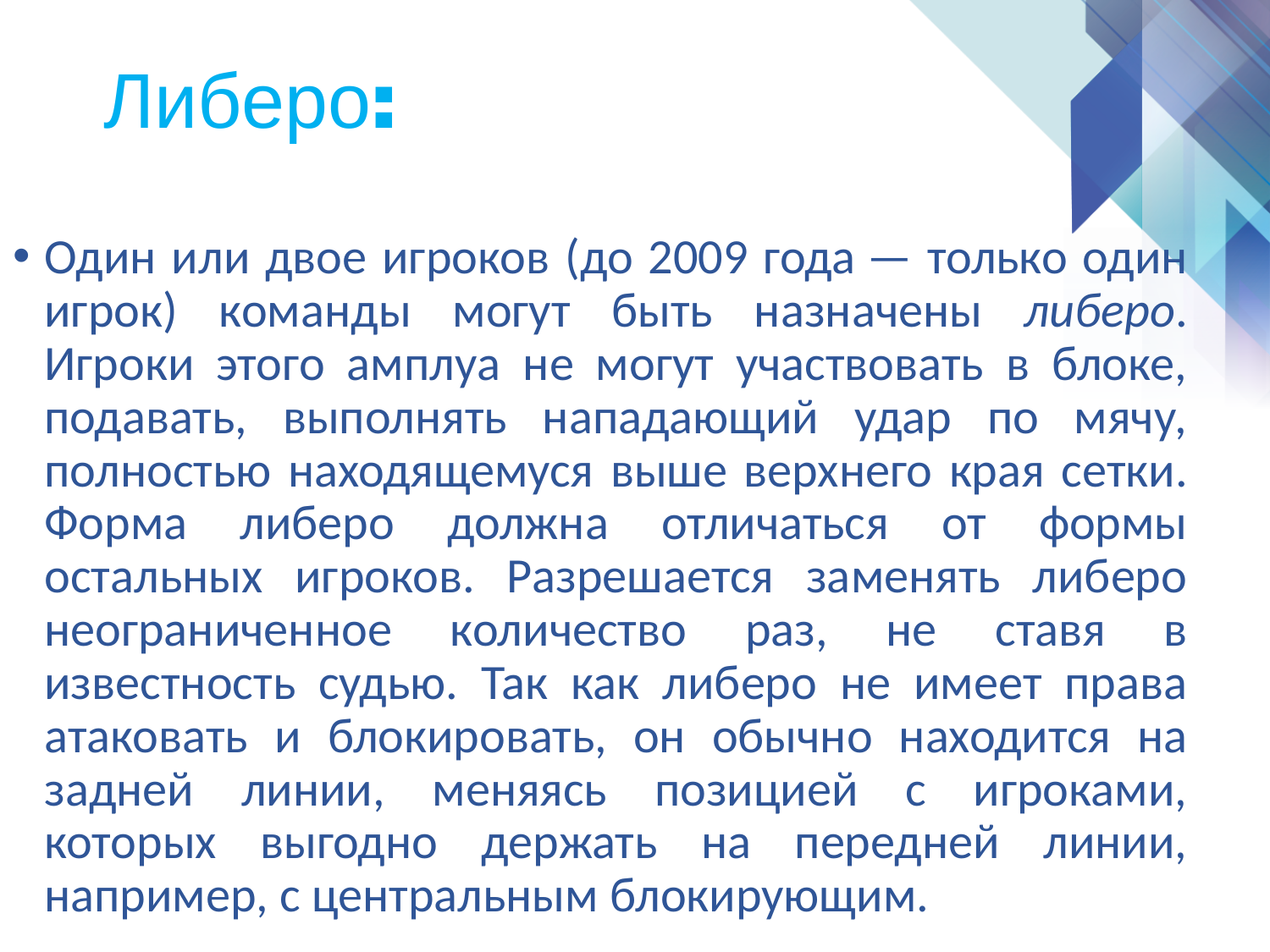

Либеро:
# Один или двое игроков (до 2009 года — только один игрок) команды могут быть назначены либеро. Игроки этого амплуа не могут участвовать в блоке, подавать, выполнять нападающий удар по мячу, полностью находящемуся выше верхнего края сетки. Форма либеро должна отличаться от формы остальных игроков. Разрешается заменять либеро неограниченное количество раз, не ставя в известность судью. Так как либеро не имеет права атаковать и блокировать, он обычно находится на задней линии, меняясь позицией с игроками, которых выгодно держать на передней линии, например, с центральным блокирующим.